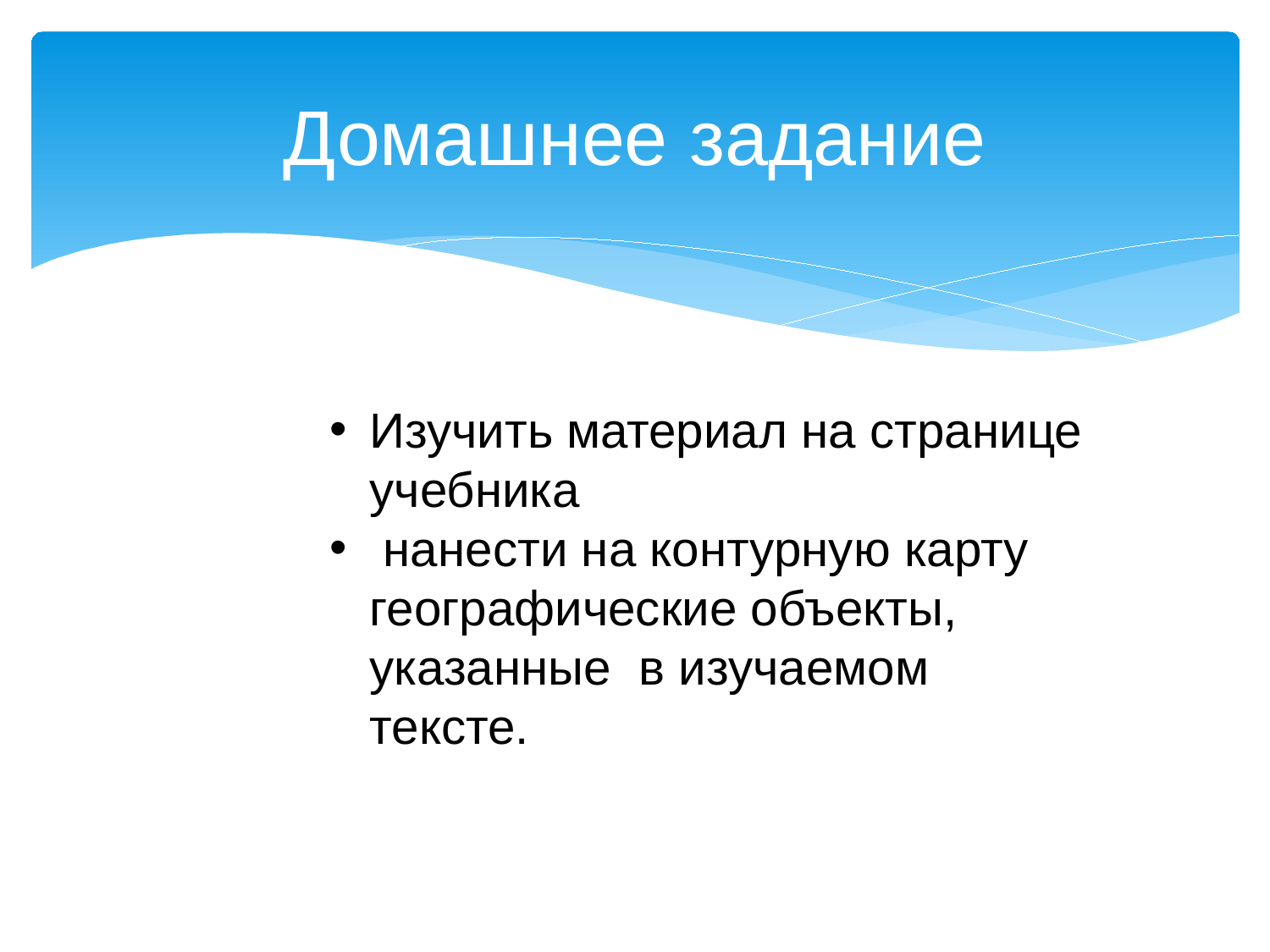

# Домашнее задание
Изучить материал на странице учебника
 нанести на контурную карту географические объекты, указанные  в изучаемом тексте.